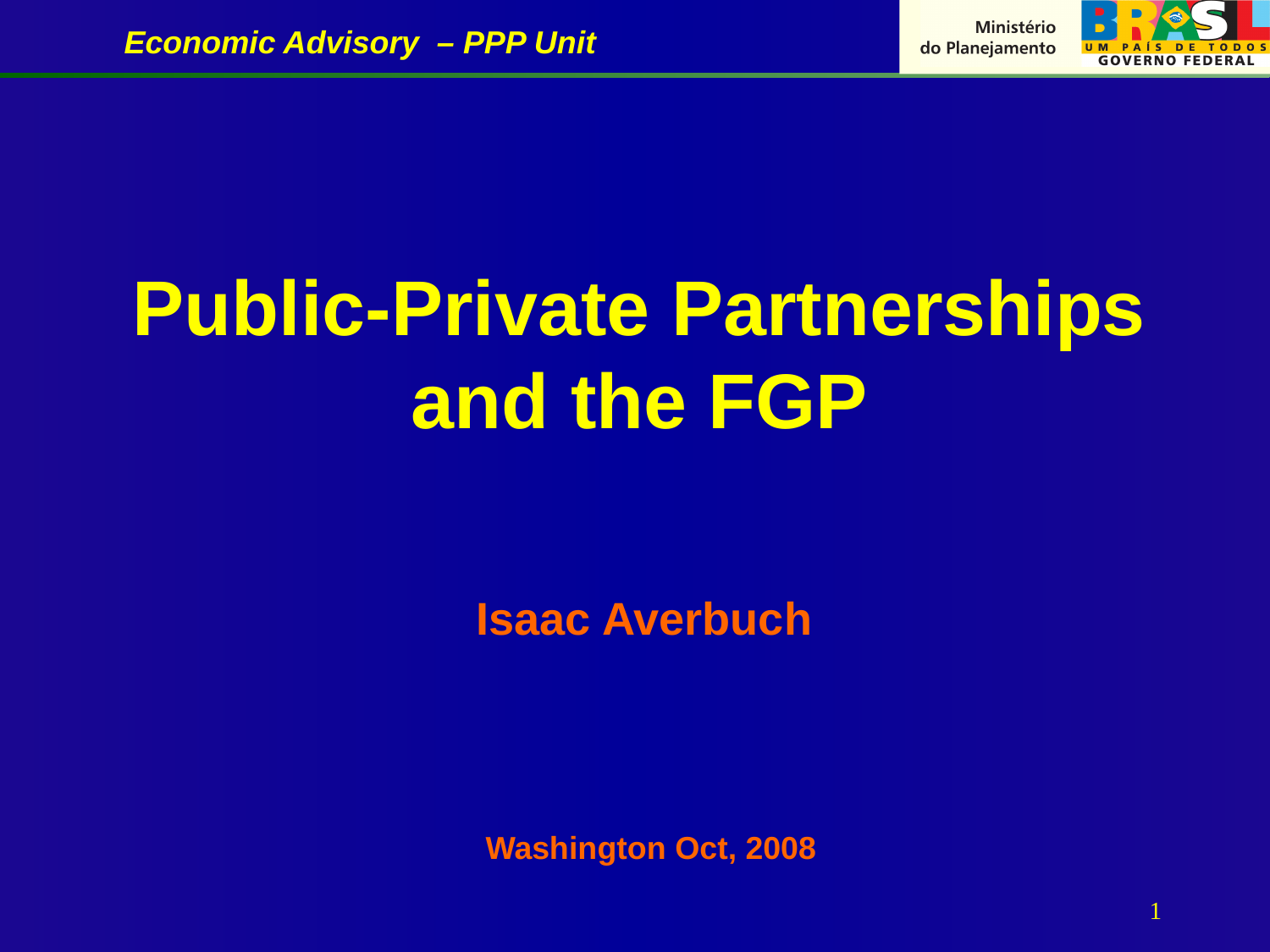

# Public-Private Partnerships and the FGP

Isaac Averbuch

Washington Oct, 2008
1